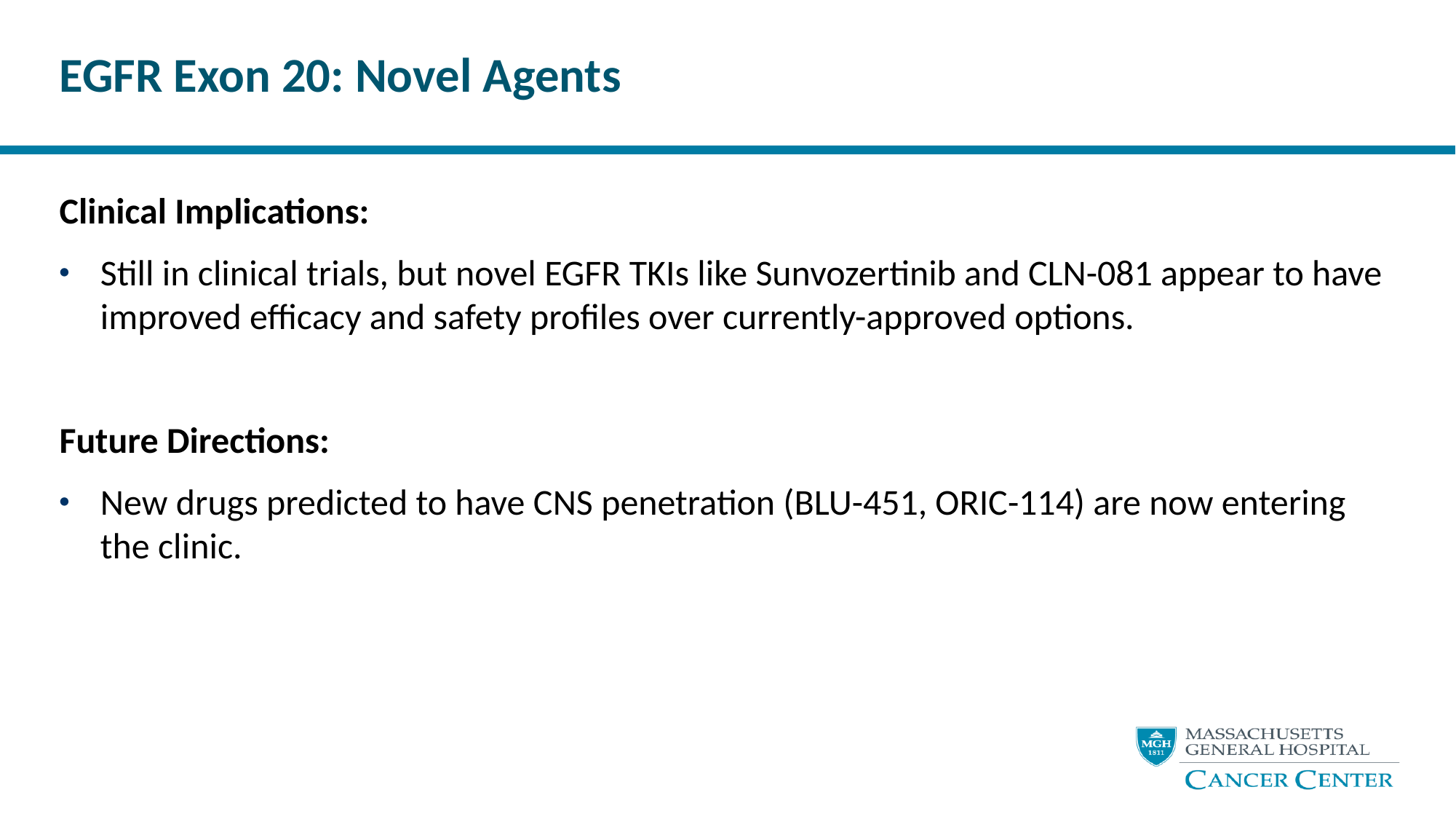

# EGFR Exon 20: Novel Agents
Clinical Implications:
Still in clinical trials, but novel EGFR TKIs like Sunvozertinib and CLN-081 appear to have improved efficacy and safety profiles over currently-approved options.

Future Directions:
New drugs predicted to have CNS penetration (BLU-451, ORIC-114) are now entering the clinic.